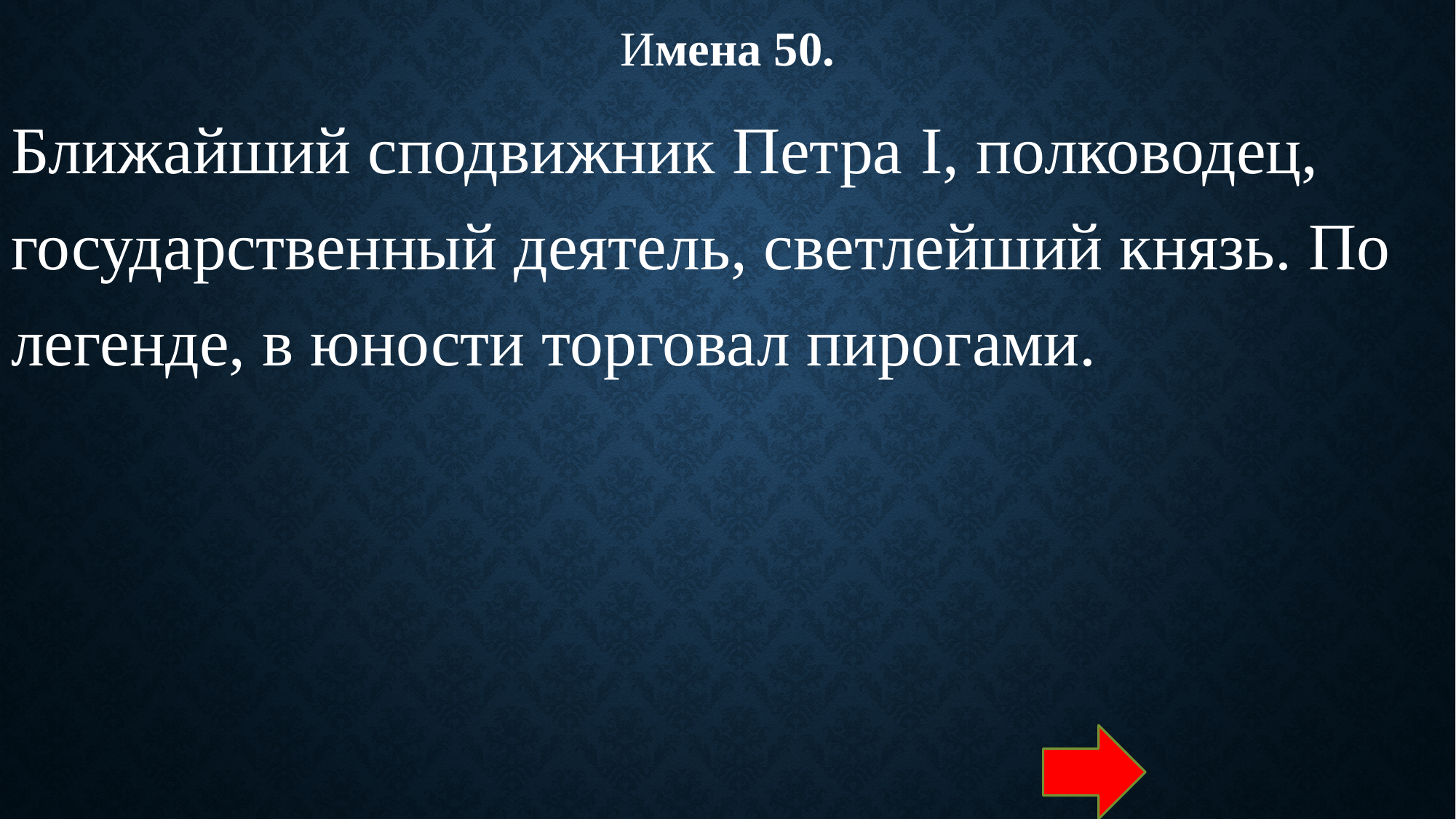

Имена 50.
Ближайший сподвижник Петра I, полководец, государственный деятель, светлейший князь. По легенде, в юности торговал пирогами.